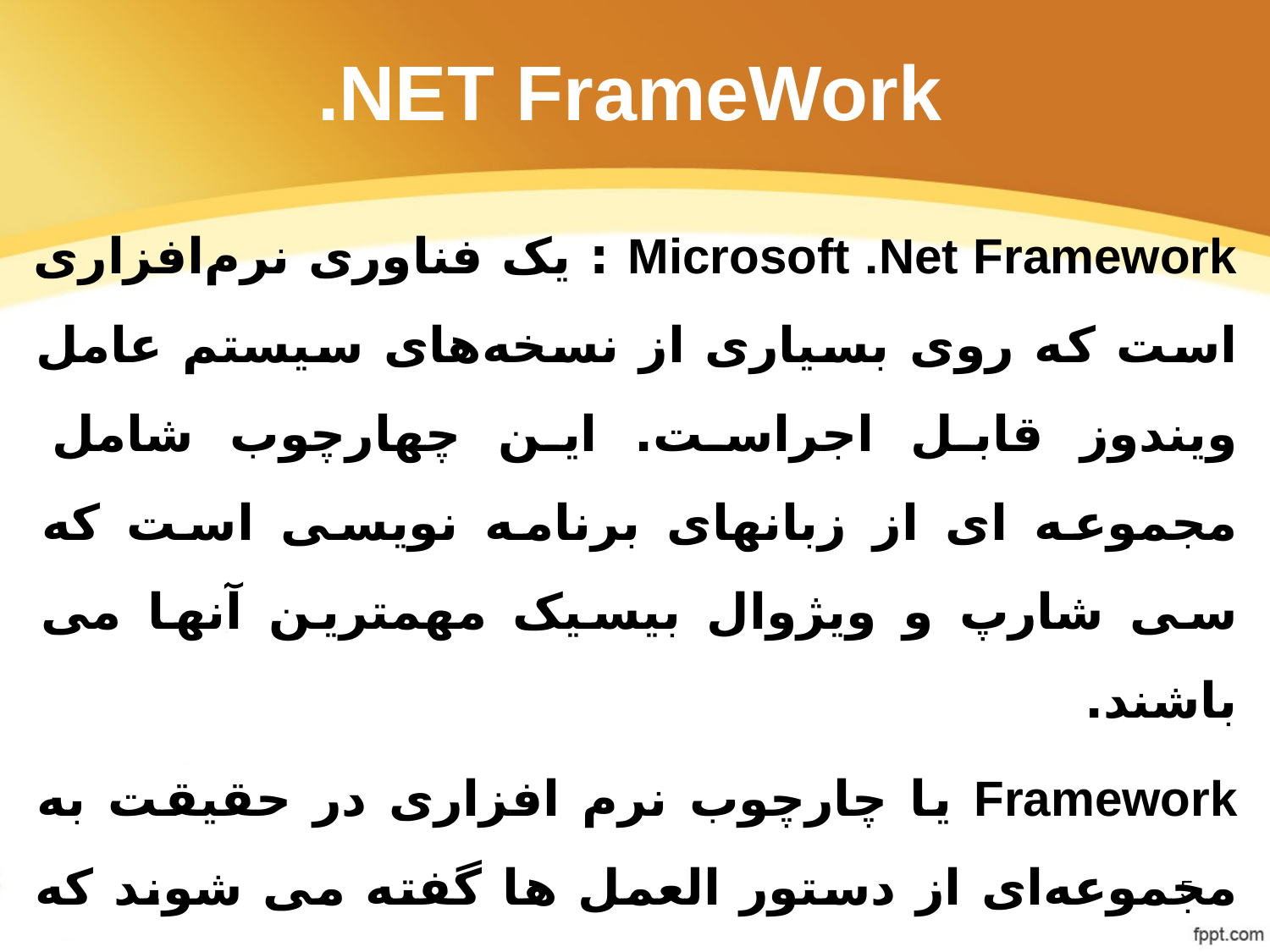

# .NET FrameWork
Microsoft .Net Framework : یک فناوری نرم‌افزاری است که روی بسیاری از نسخه‌های سیستم عامل ویندوز قابل اجراست. این چهارچوب شامل مجموعه ای از زبانهای برنامه نویسی است که سی شارپ و ویژوال بیسیک مهمترین آنها می باشند.
Framework یا چارچوب نرم افزاری در حقیقت به مجموعه‌ای از دستور العمل ها گفته می شوند که به منظور انجام عملیات پایه و اصلی یک سیستم هدفمند در زبانهای برنامه نویسی بوجود می آیند .

5